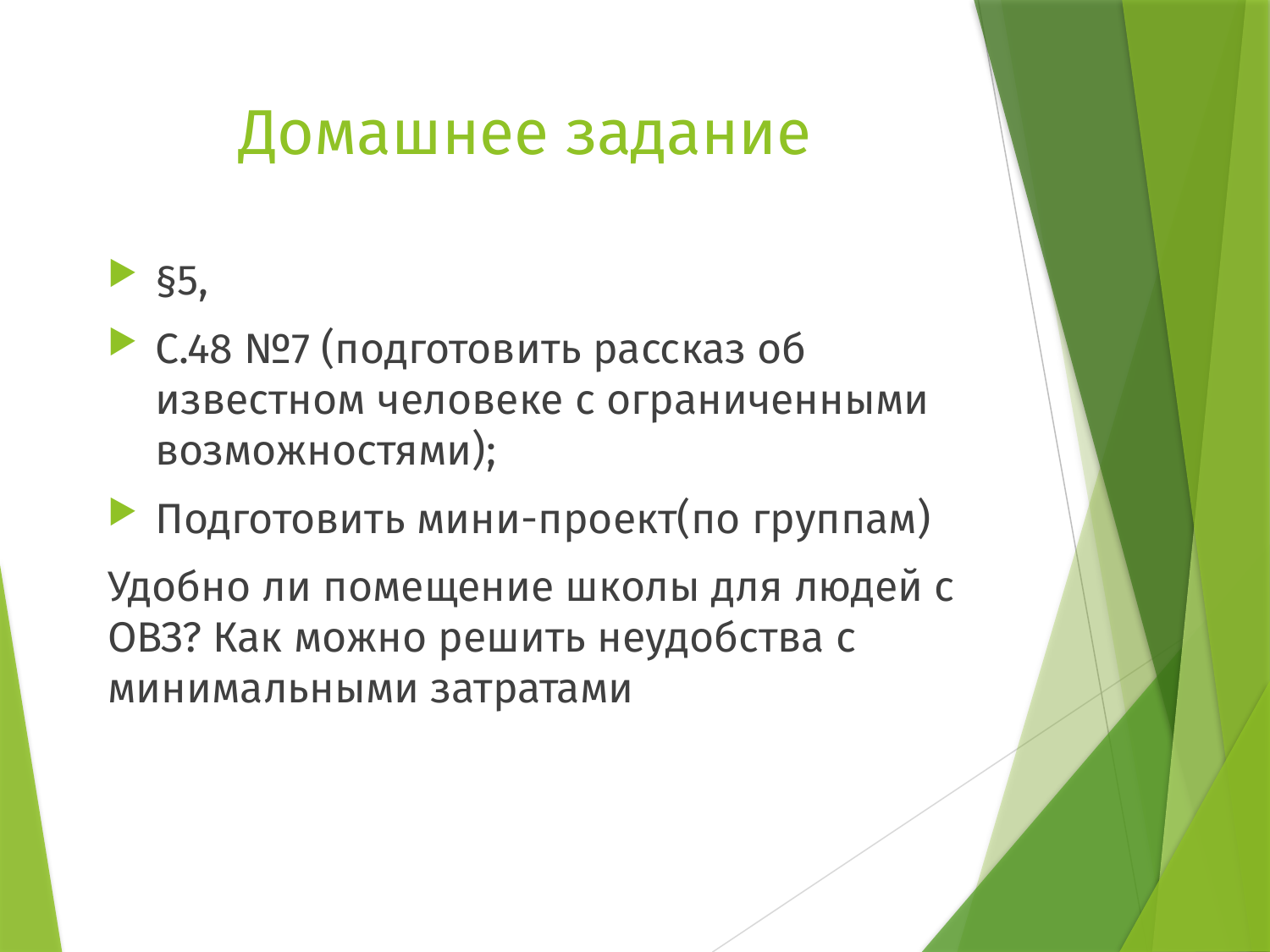

# Домашнее задание
§5,
С.48 №7 (подготовить рассказ об известном человеке с ограниченными возможностями);
Подготовить мини-проект(по группам)
Удобно ли помещение школы для людей с ОВЗ? Как можно решить неудобства с минимальными затратами